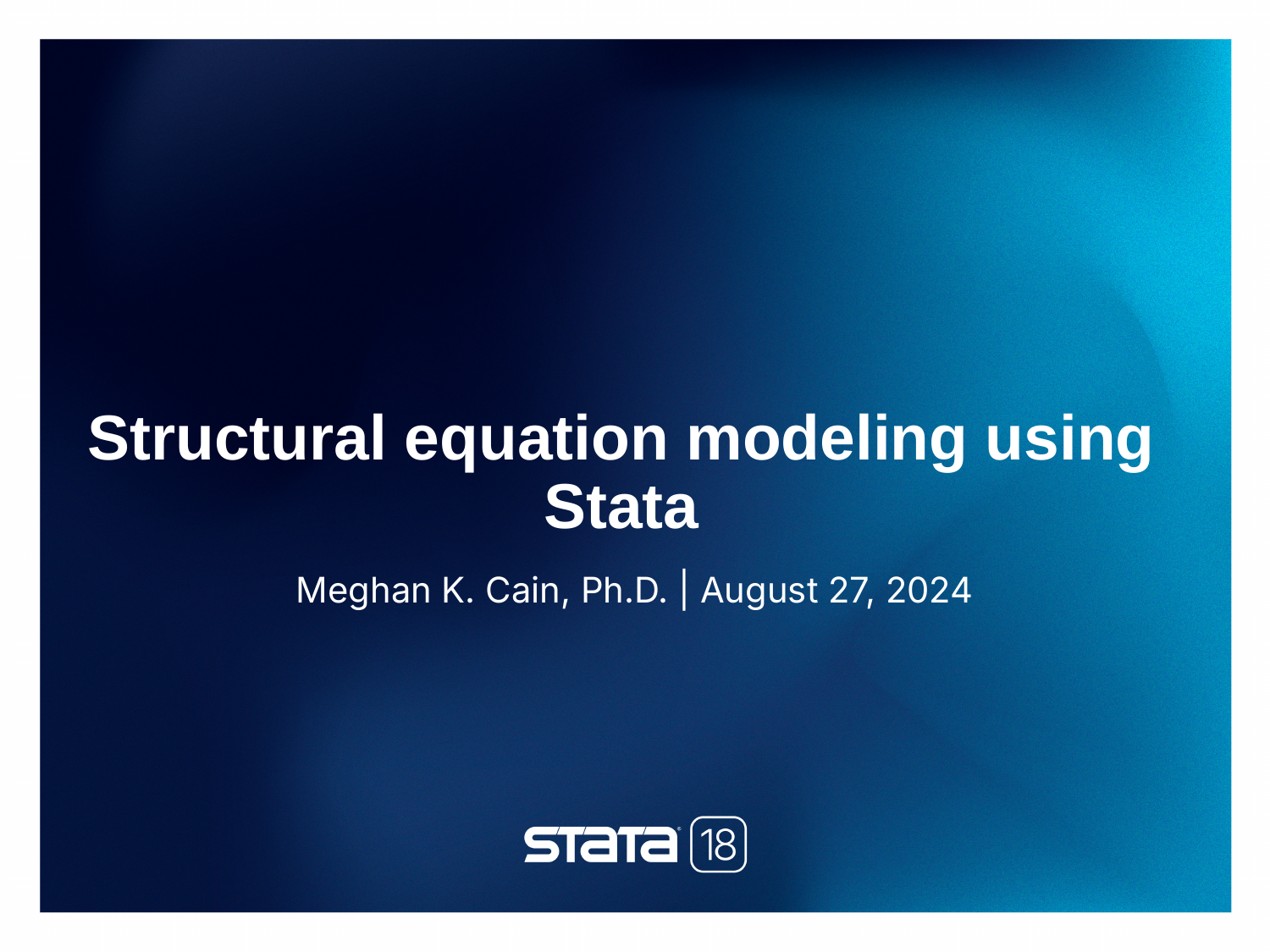

# Structural equation modeling using Stata
Meghan K. Cain, Ph.D. | August 27, 2024